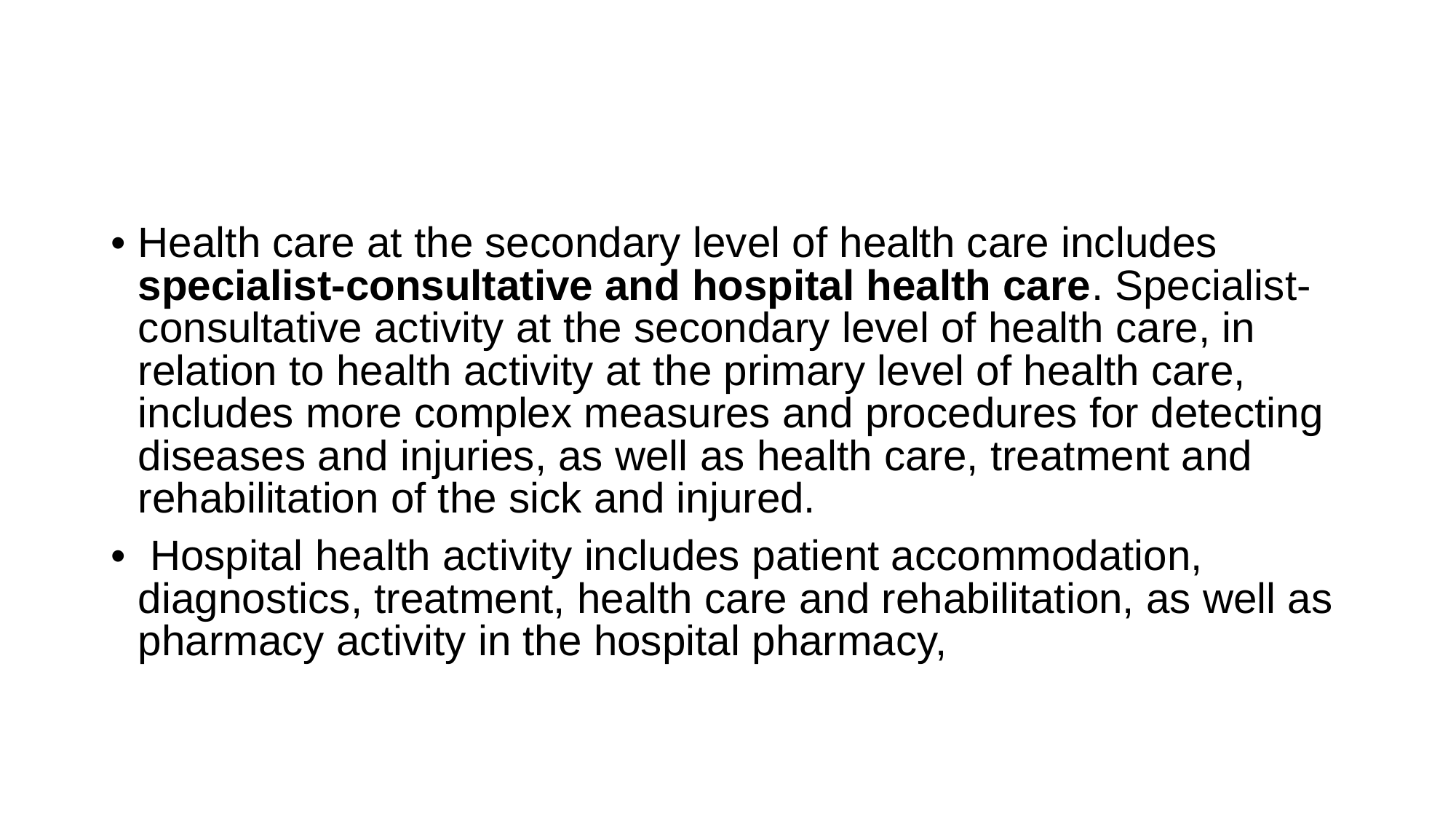

#
Health care at the secondary level of health care includes specialist-consultative and hospital health care. Specialist-consultative activity at the secondary level of health care, in relation to health activity at the primary level of health care, includes more complex measures and procedures for detecting diseases and injuries, as well as health care, treatment and rehabilitation of the sick and injured.
 Hospital health activity includes patient accommodation, diagnostics, treatment, health care and rehabilitation, as well as pharmacy activity in the hospital pharmacy,